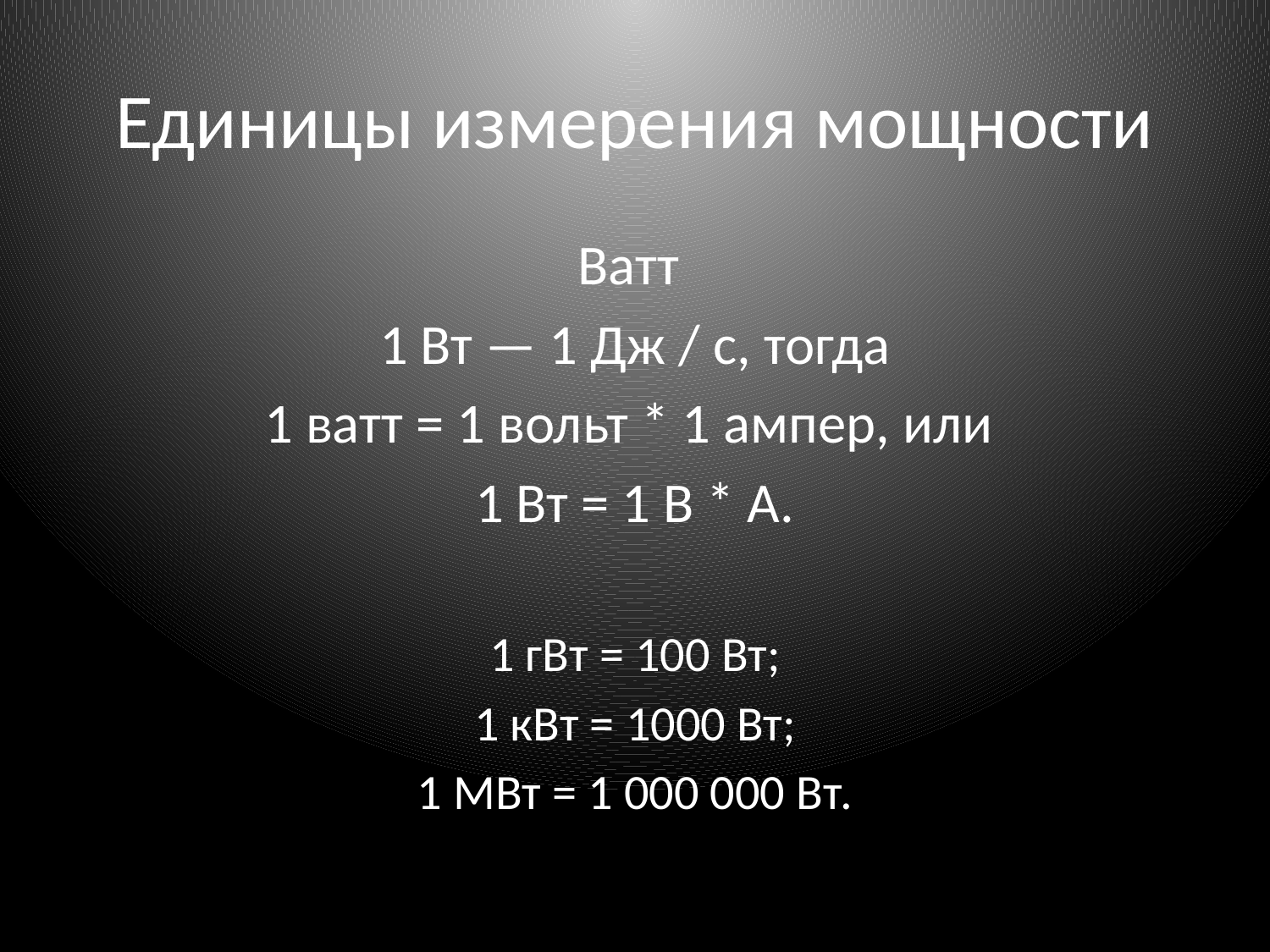

# Единицы измерения мощности
Ватт
1 Вт — 1 Дж / с, тогда
1 ватт = 1 вольт * 1 ампер, или
1 Вт = 1 В * А.

1 гВт = 100 Вт;
1 кВт = 1000 Вт;
1 МВт = 1 000 000 Вт.